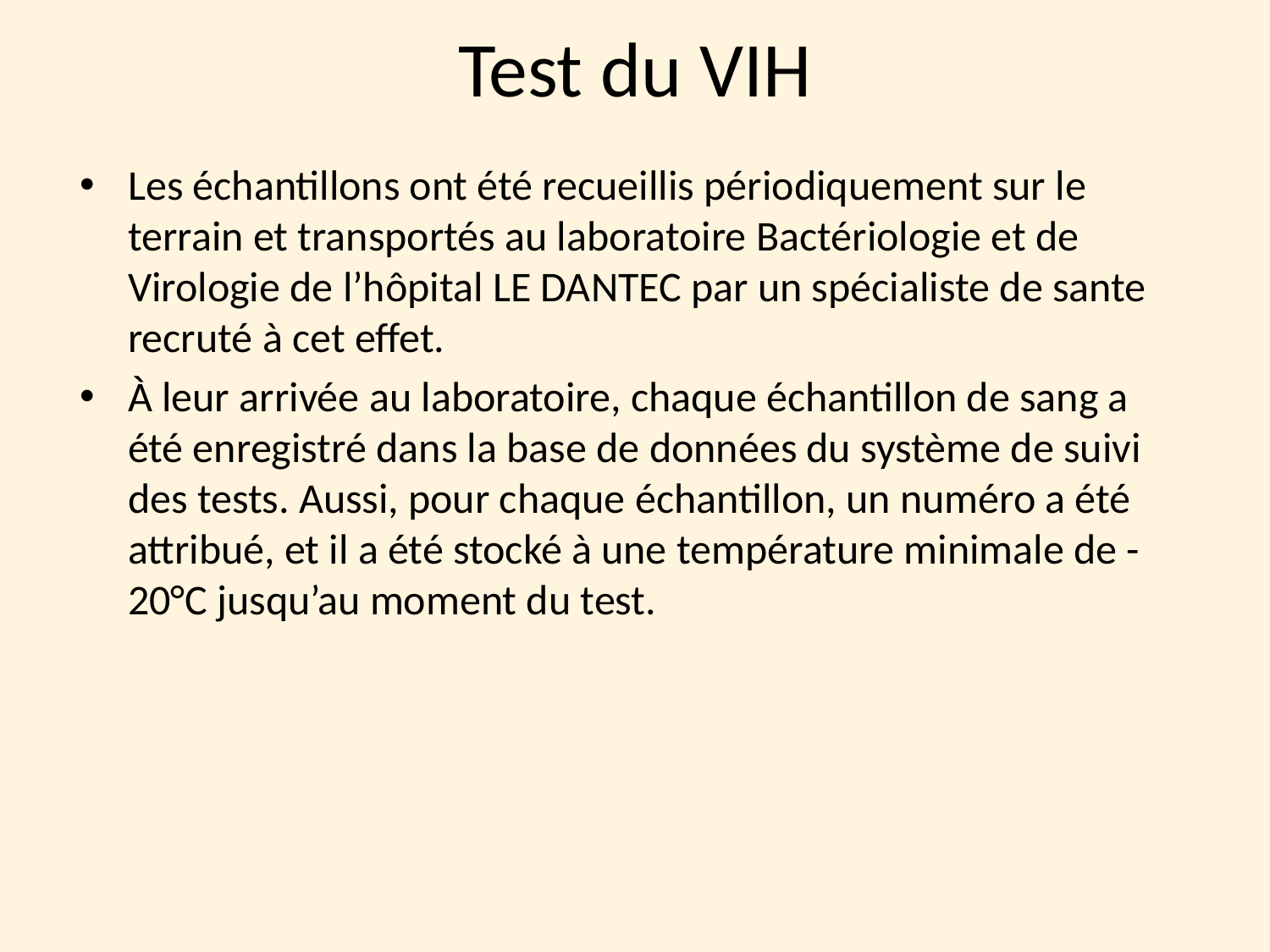

# Test du VIH
Les échantillons ont été recueillis périodiquement sur le terrain et transportés au laboratoire Bactériologie et de Virologie de l’hôpital LE DANTEC par un spécialiste de sante recruté à cet effet.
À leur arrivée au laboratoire, chaque échantillon de sang a été enregistré dans la base de données du système de suivi des tests. Aussi, pour chaque échantillon, un numéro a été attribué, et il a été stocké à une température minimale de -20°C jusqu’au moment du test.